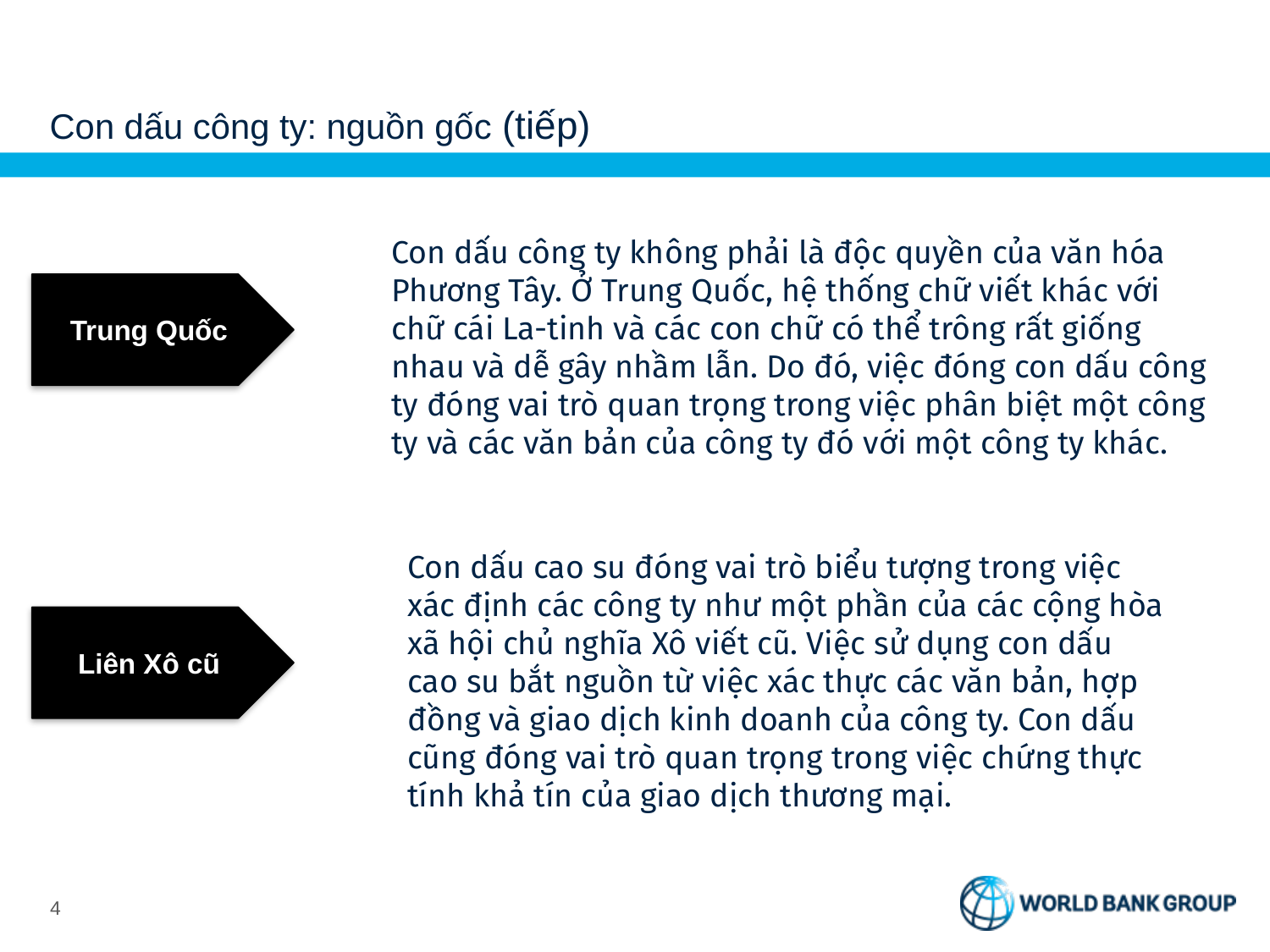

# Con dấu công ty: nguồn gốc (tiếp)
Con dấu công ty không phải là độc quyền của văn hóa Phương Tây. Ở Trung Quốc, hệ thống chữ viết khác với chữ cái La-tinh và các con chữ có thể trông rất giống nhau và dễ gây nhầm lẫn. Do đó, việc đóng con dấu công ty đóng vai trò quan trọng trong việc phân biệt một công ty và các văn bản của công ty đó với một công ty khác.
Trung Quốc
Con dấu cao su đóng vai trò biểu tượng trong việc xác định các công ty như một phần của các cộng hòa xã hội chủ nghĩa Xô viết cũ. Việc sử dụng con dấu cao su bắt nguồn từ việc xác thực các văn bản, hợp đồng và giao dịch kinh doanh của công ty. Con dấu cũng đóng vai trò quan trọng trong việc chứng thực tính khả tín của giao dịch thương mại.
Liên Xô cũ
4